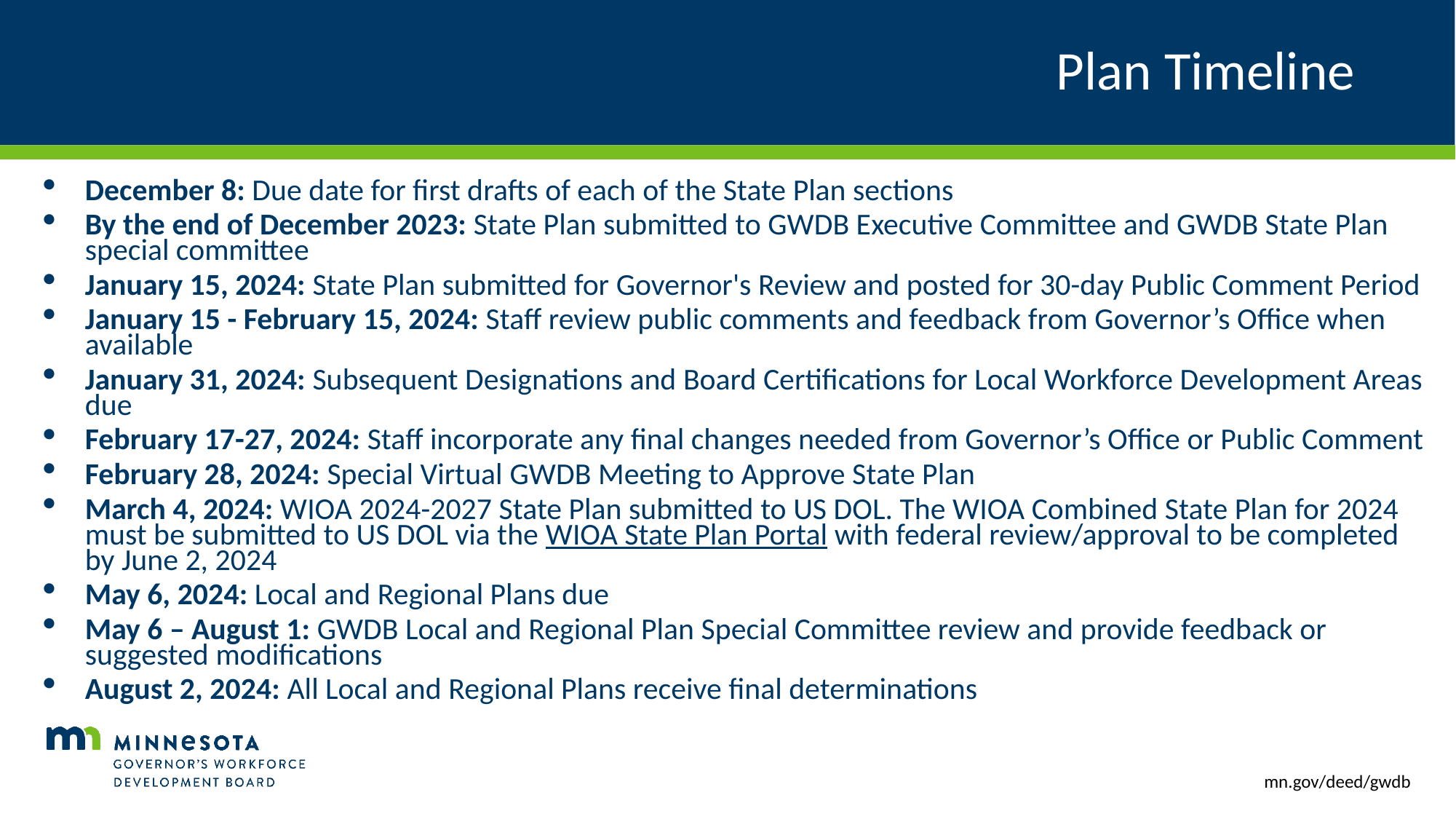

# Plan Timeline
December 8: Due date for first drafts of each of the State Plan sections
By the end of December 2023: State Plan submitted to GWDB Executive Committee and GWDB State Plan special committee
January 15, 2024: State Plan submitted for Governor's Review and posted for 30-day Public Comment Period
​​​​​​​January 15 - February 15, 2024: Staff review public comments and feedback from Governor’s Office when available
January 31, 2024: Subsequent Designations and Board Certifications for Local Workforce Development Areas due
February 17-27, 2024: Staff incorporate any final changes needed from Governor’s Office or Public Comment
February 28, 2024: Special Virtual GWDB Meeting to Approve State Plan
March 4, 2024: WIOA 2024-2027 State Plan submitted to US DOL. The WIOA Combined State Plan for 2024 must be submitted to US DOL via the WIOA State Plan Portal with federal review/approval to be completed by June 2, 2024
May 6, 2024: Local and Regional Plans due
May 6 – August 1: GWDB Local and Regional Plan Special Committee review and provide feedback or suggested modifications
August 2, 2024: All Local and Regional Plans receive final determinations
mn.gov/deed/gwdb